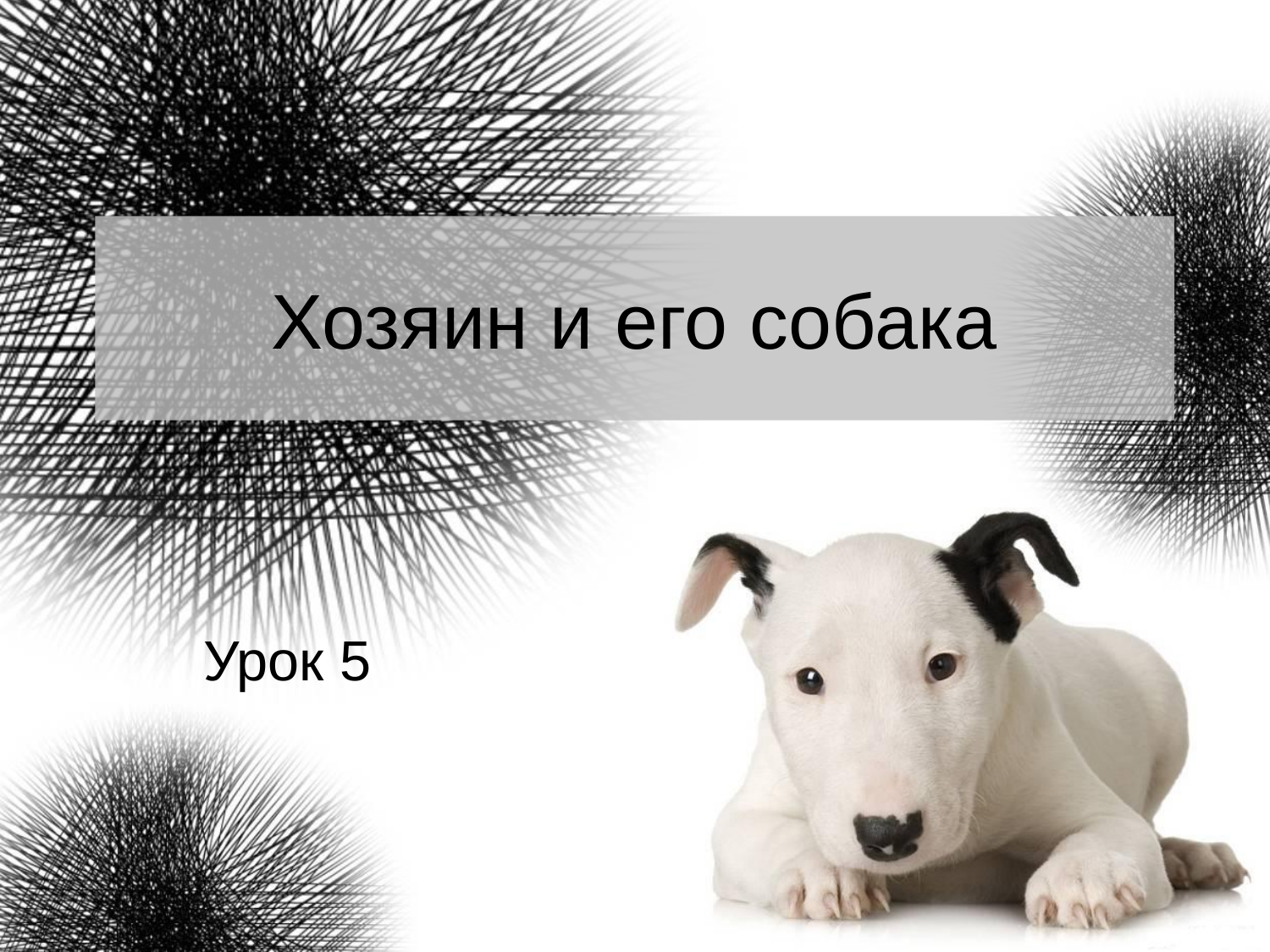

# Хозяин и его собака

Урок 5